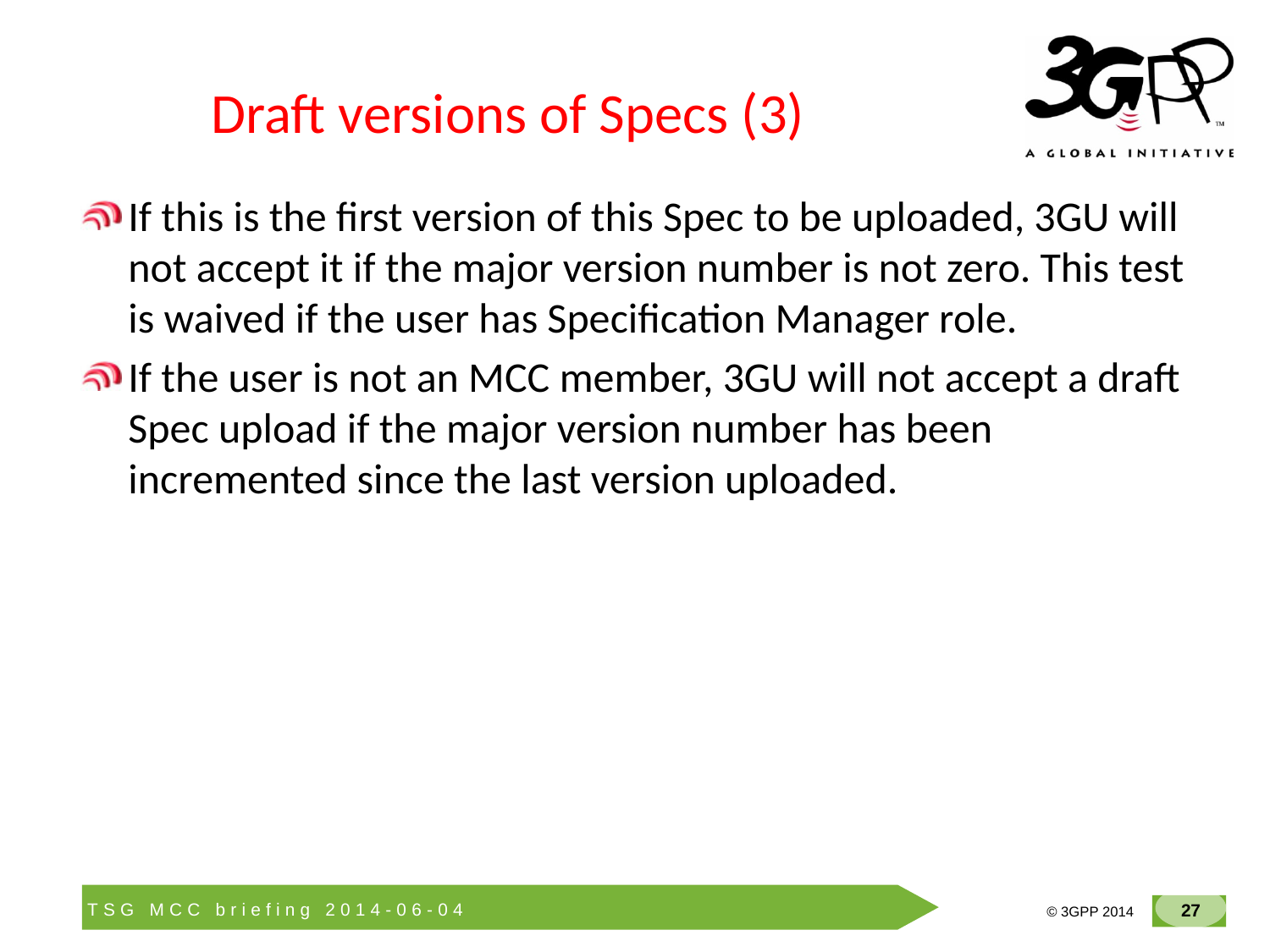

# Draft versions of Specs (3)
If this is the first version of this Spec to be uploaded, 3GU will not accept it if the major version number is not zero. This test is waived if the user has Specification Manager role.
If the user is not an MCC member, 3GU will not accept a draft Spec upload if the major version number has been incremented since the last version uploaded.